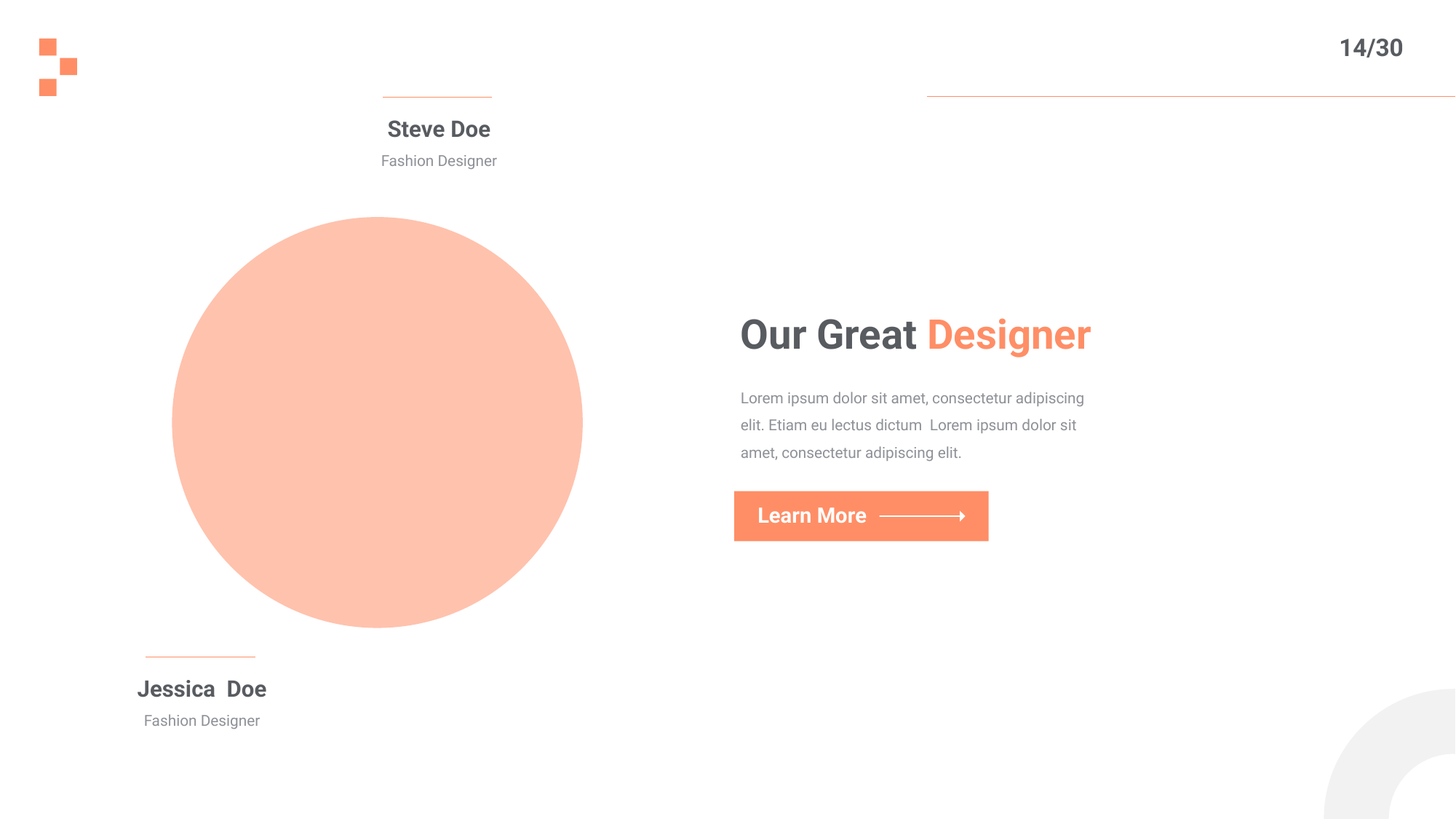

14/30

Steve Doe
Fashion Designer

Our Great Designer
Lorem ipsum dolor sit amet, consectetur adipiscing elit. Etiam eu lectus dictum  Lorem ipsum dolor sit amet, consectetur adipiscing elit.

Learn More

Jessica  Doe
Fashion Designer